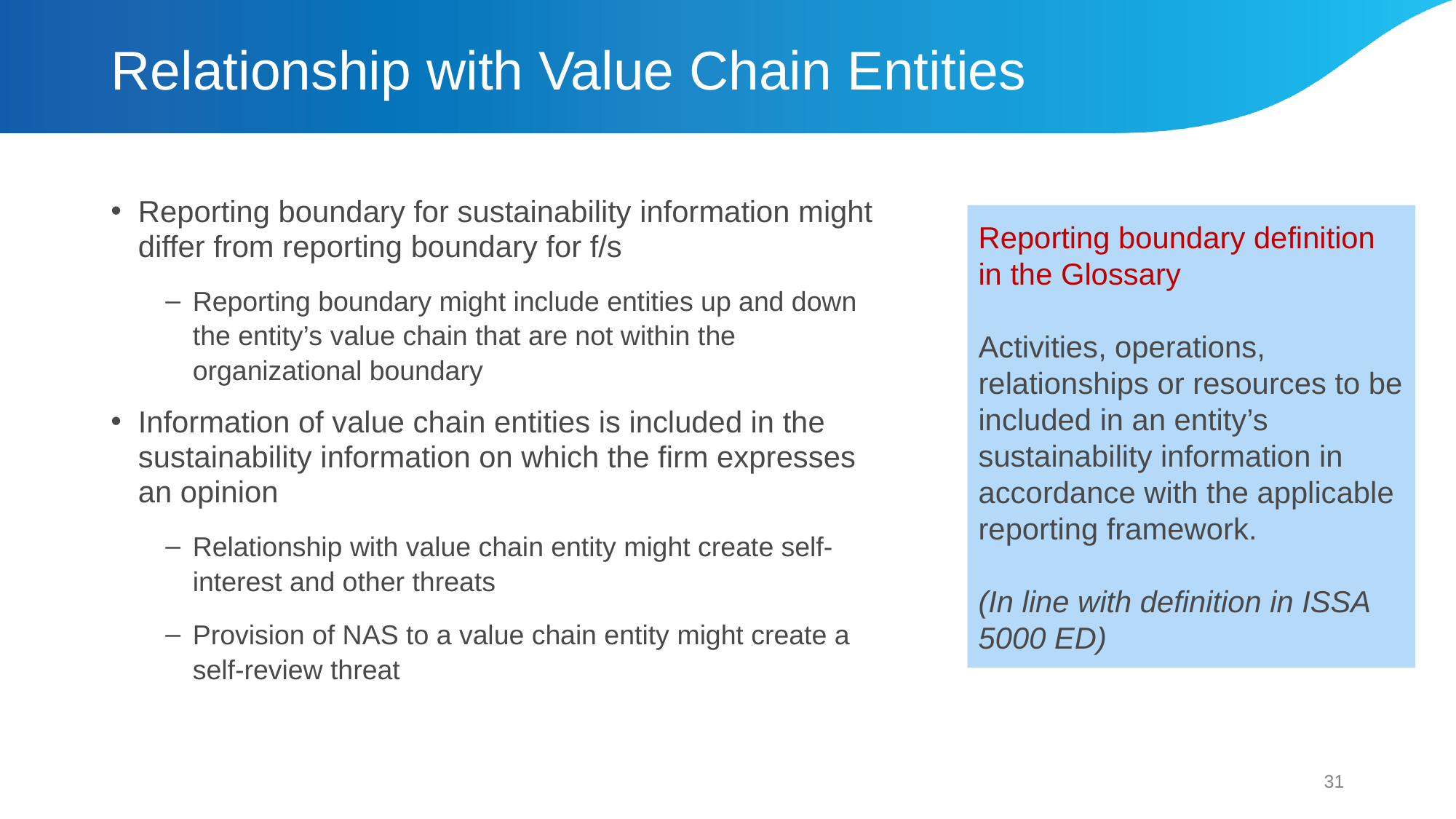

# Relationship with Value Chain Entities
Reporting boundary for sustainability information might differ from reporting boundary for f/s
Reporting boundary might include entities up and down the entity’s value chain that are not within the organizational boundary
Information of value chain entities is included in the sustainability information on which the firm expresses an opinion
Relationship with value chain entity might create self-interest and other threats
Provision of NAS to a value chain entity might create a self-review threat

Reporting boundary definition in the Glossary

Activities, operations, relationships or resources to be included in an entity’s sustainability information in accordance with the applicable reporting framework.

(In line with definition in ISSA 5000 ED)
31